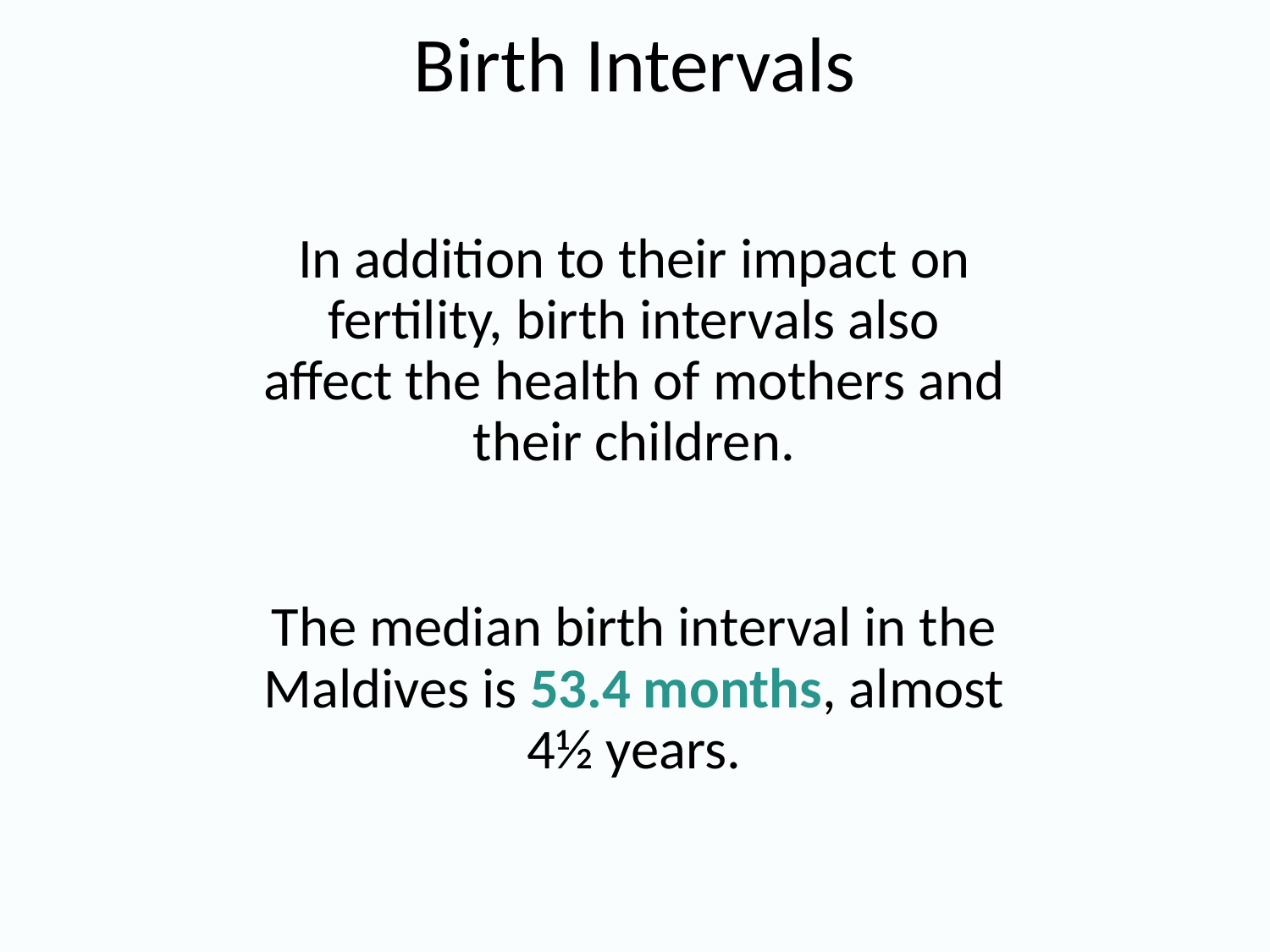

# Birth Intervals
In addition to their impact on fertility, birth intervals also affect the health of mothers and their children.

The median birth interval in the Maldives is 53.4 months, almost 4½ years.